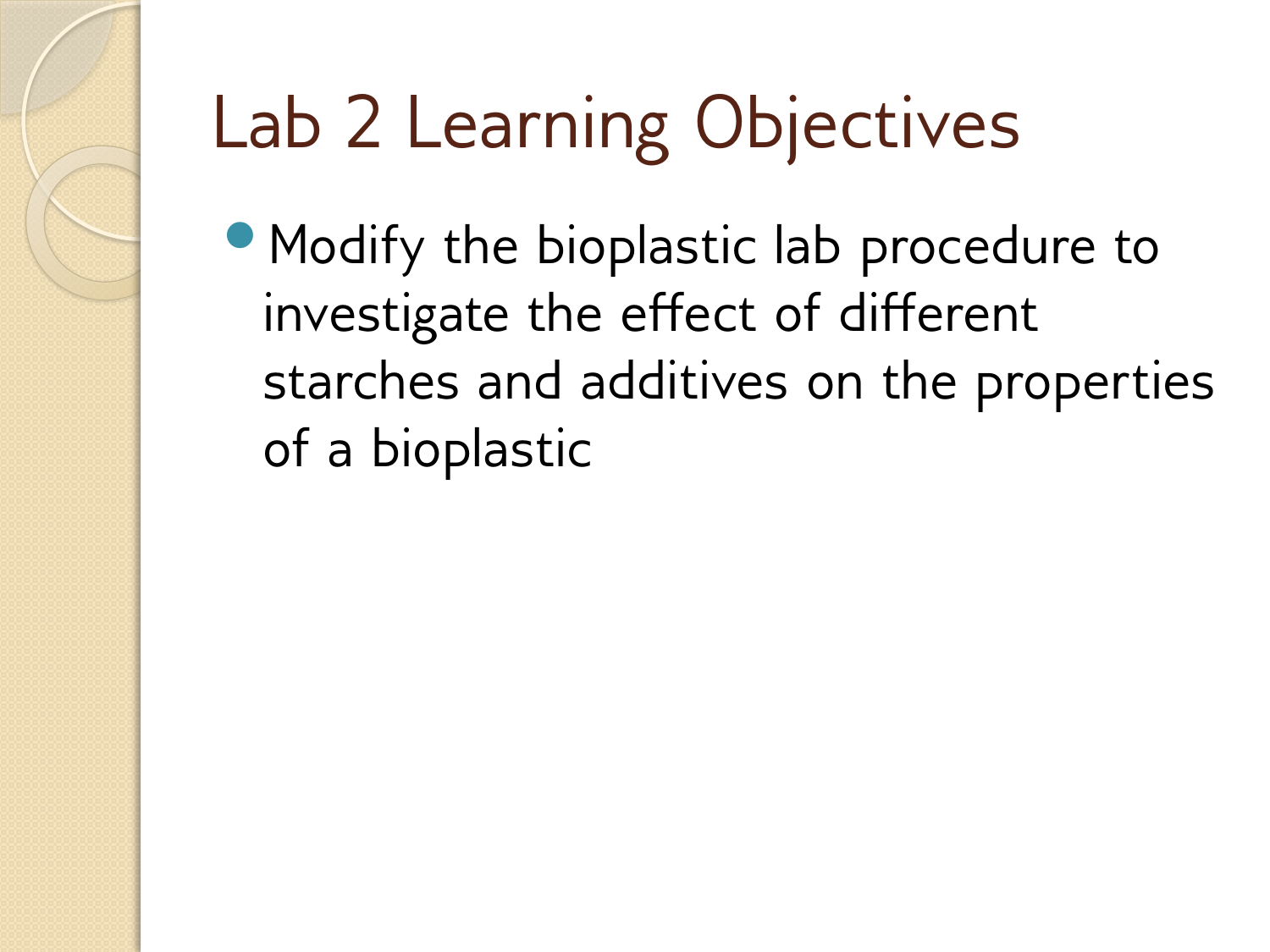

# Lab 2 Learning Objectives
Modify the bioplastic lab procedure to investigate the effect of different starches and additives on the properties of a bioplastic